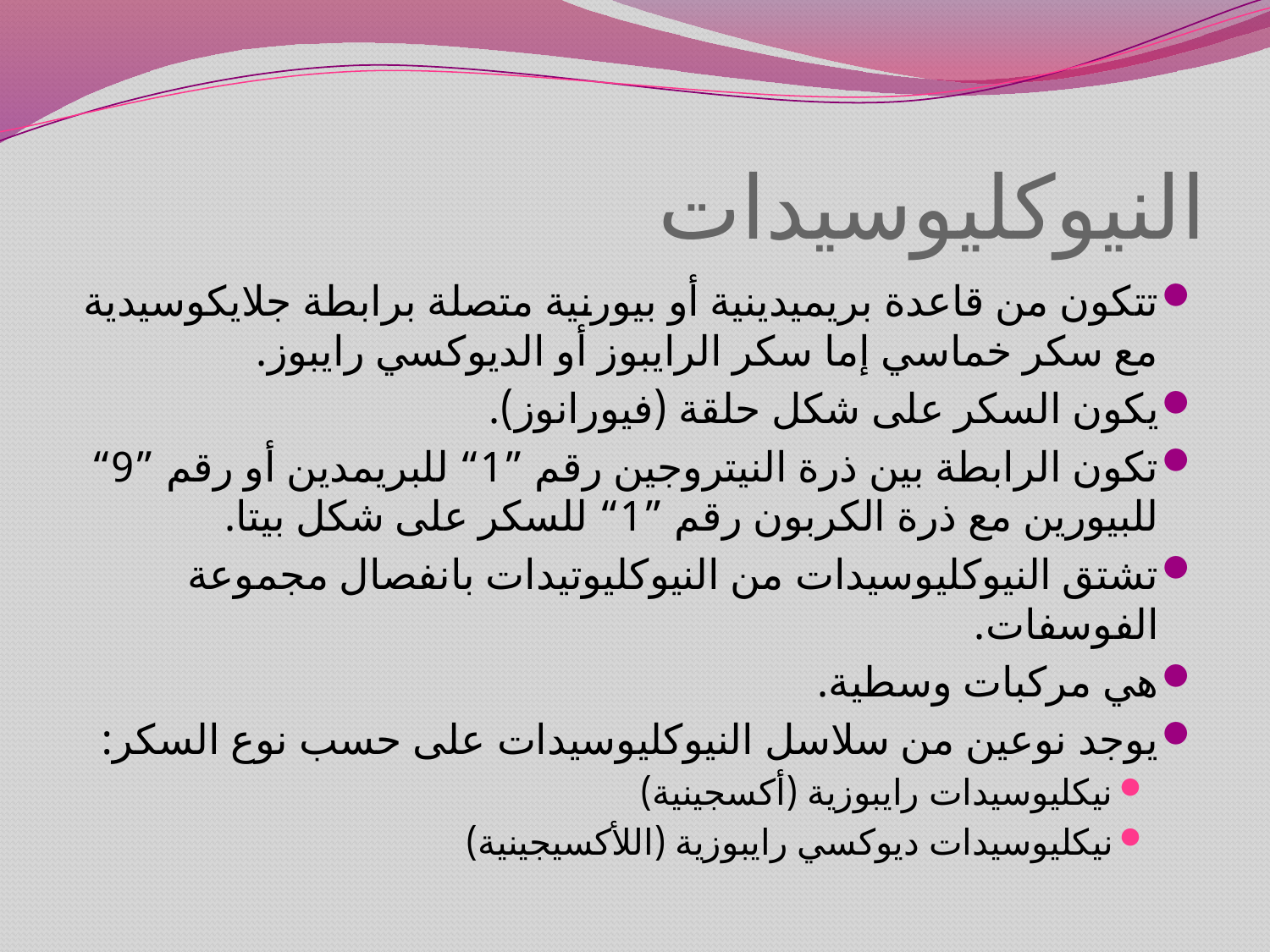

# النيوكليوسيدات
تتكون من قاعدة بريميدينية أو بيورنية متصلة برابطة جلايكوسيدية مع سكر خماسي إما سكر الرايبوز أو الديوكسي رايبوز.
يكون السكر على شكل حلقة (فيورانوز).
تكون الرابطة بين ذرة النيتروجين رقم ”1“ للبريمدين أو رقم ”9“ للبيورين مع ذرة الكربون رقم ”1“ للسكر على شكل بيتا.
تشتق النيوكليوسيدات من النيوكليوتيدات بانفصال مجموعة الفوسفات.
هي مركبات وسطية.
يوجد نوعين من سلاسل النيوكليوسيدات على حسب نوع السكر:
نيكليوسيدات رايبوزية (أكسجينية)
نيكليوسيدات ديوكسي رايبوزية (اللأكسيجينية)